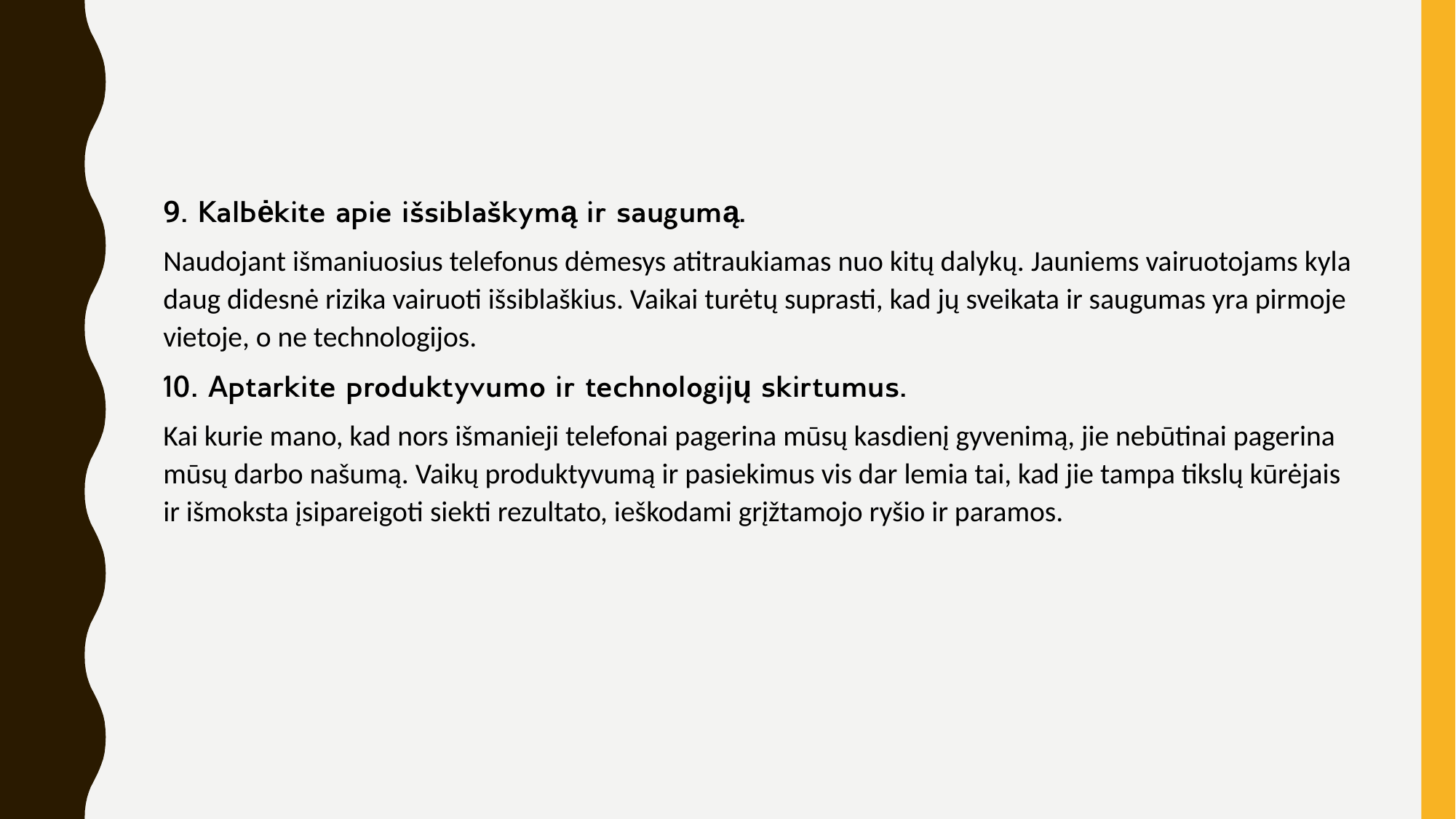

9. Kalbėkite apie išsiblaškymą ir saugumą.
Naudojant išmaniuosius telefonus dėmesys atitraukiamas nuo kitų dalykų. Jauniems vairuotojams kyla daug didesnė rizika vairuoti išsiblaškius. Vaikai turėtų suprasti, kad jų sveikata ir saugumas yra pirmoje vietoje, o ne technologijos.
10. Aptarkite produktyvumo ir technologijų skirtumus.
Kai kurie mano, kad nors išmanieji telefonai pagerina mūsų kasdienį gyvenimą, jie nebūtinai pagerina mūsų darbo našumą. Vaikų produktyvumą ir pasiekimus vis dar lemia tai, kad jie tampa tikslų kūrėjais ir išmoksta įsipareigoti siekti rezultato, ieškodami grįžtamojo ryšio ir paramos.